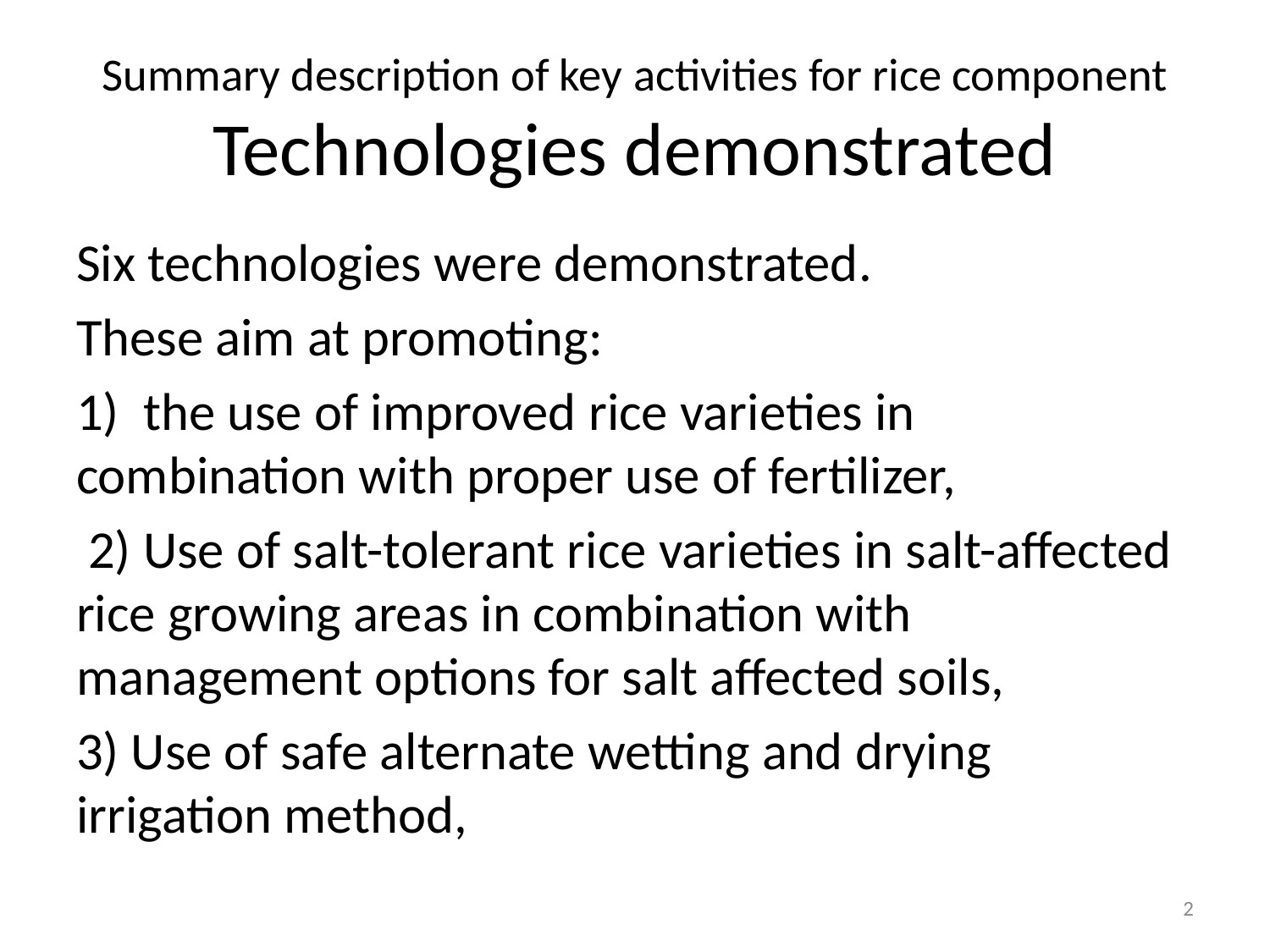

# Summary description of key activities for rice component Technologies demonstrated
Six technologies were demonstrated.
These aim at promoting:
1)  the use of improved rice varieties in combination with proper use of fertilizer,
 2) Use of salt-tolerant rice varieties in salt-affected rice growing areas in combination with management options for salt affected soils,
3) Use of safe alternate wetting and drying irrigation method,
2